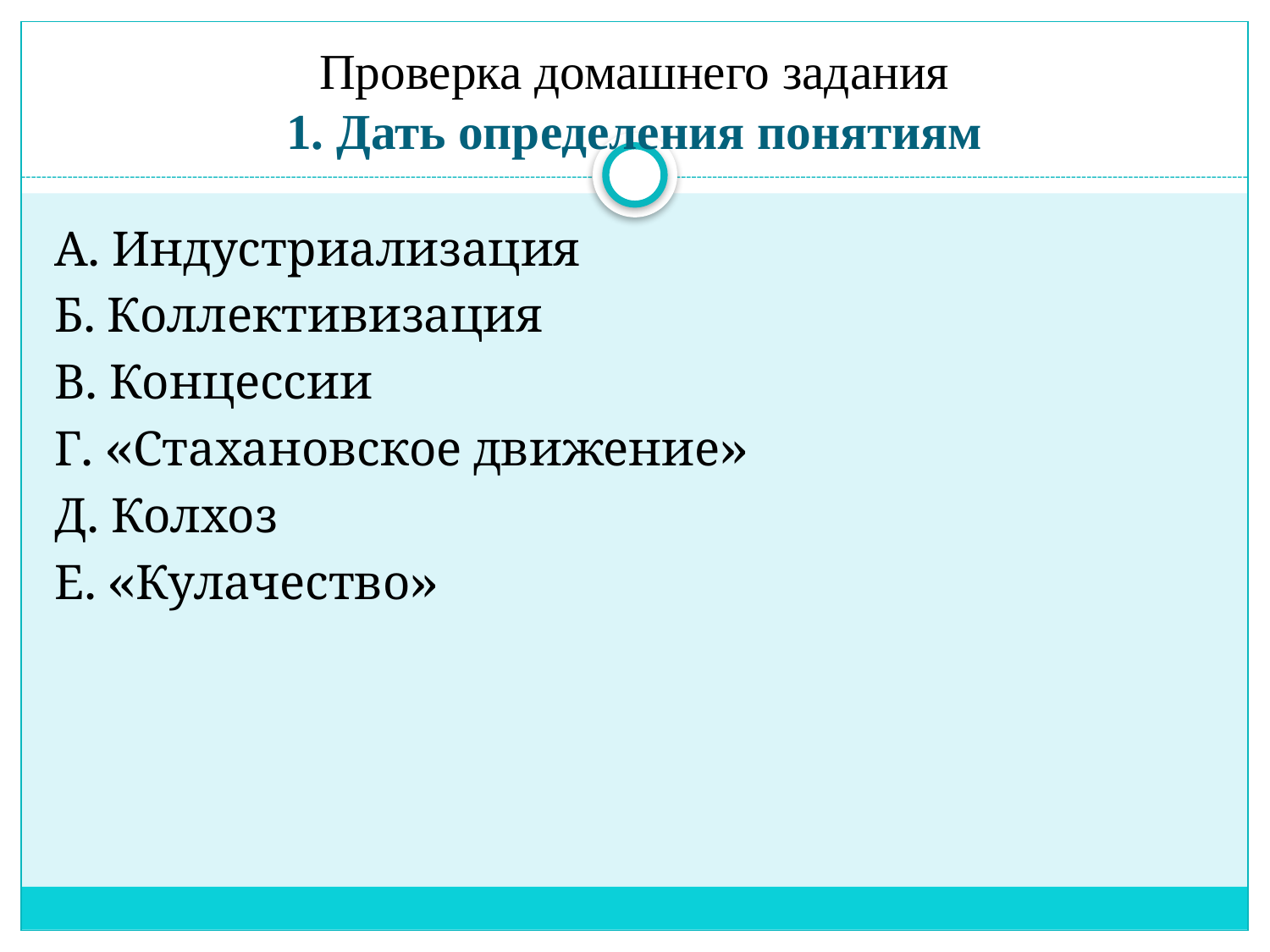

# Проверка домашнего задания 1. Дать определения понятиям
А. Индустриализация
Б. Коллективизация
В. Концессии
Г. «Стахановское движение»
Д. Колхоз
Е. «Кулачество»